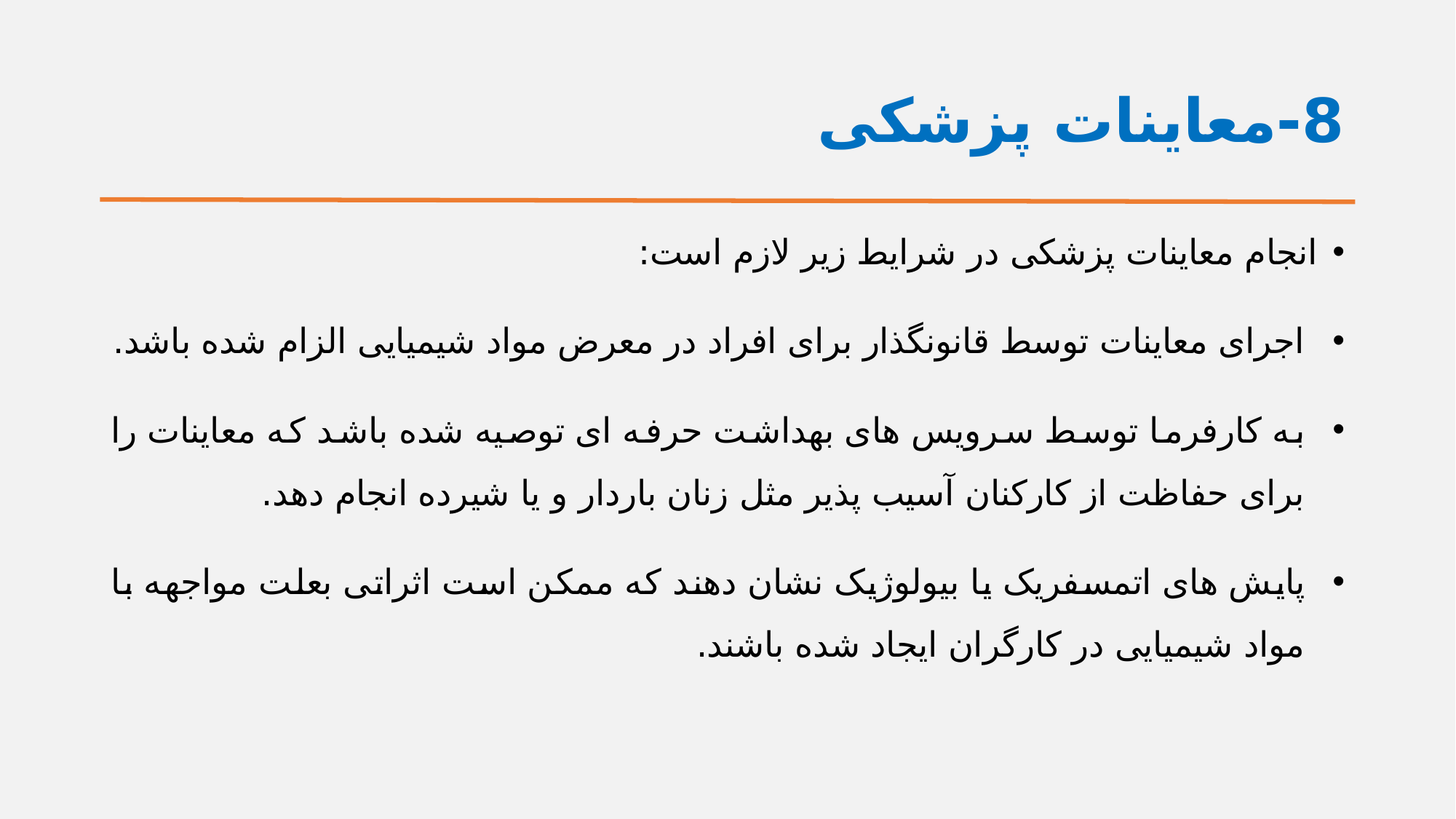

# 8-معاینات پزشکی
انجام معاینات پزشکی در شرایط زیر لازم است:
اجرای معاینات توسط قانونگذار برای افراد در معرض مواد شیمیایی الزام شده باشد.
به کارفرما توسط سرویس های بهداشت حرفه ای توصیه شده باشد که معاینات را برای حفاظت از کارکنان آسیب پذیر مثل زنان باردار و یا شیرده انجام دهد.
پایش های اتمسفریک یا بیولوژیک نشان دهند که ممکن است اثراتی بعلت مواجهه با مواد شیمیایی در کارگران ایجاد شده باشند.